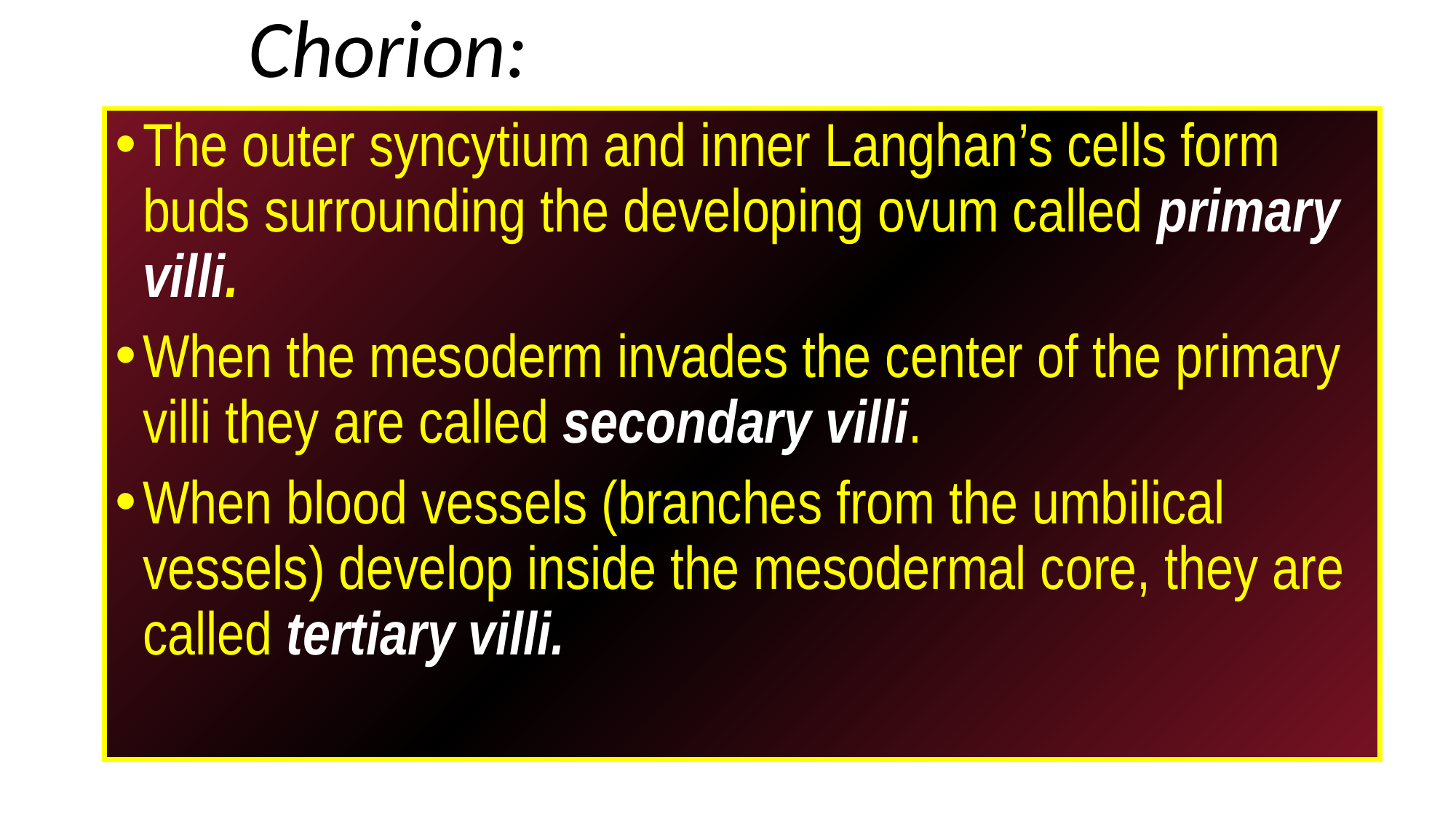

# Chorion:
The outer syncytium and inner Langhan’s cells form buds surrounding the developing ovum called primary villi.
When the mesoderm invades the center of the primary villi they are called secondary villi.
When blood vessels (branches from the umbilical vessels) develop inside the mesodermal core, they are called tertiary villi.